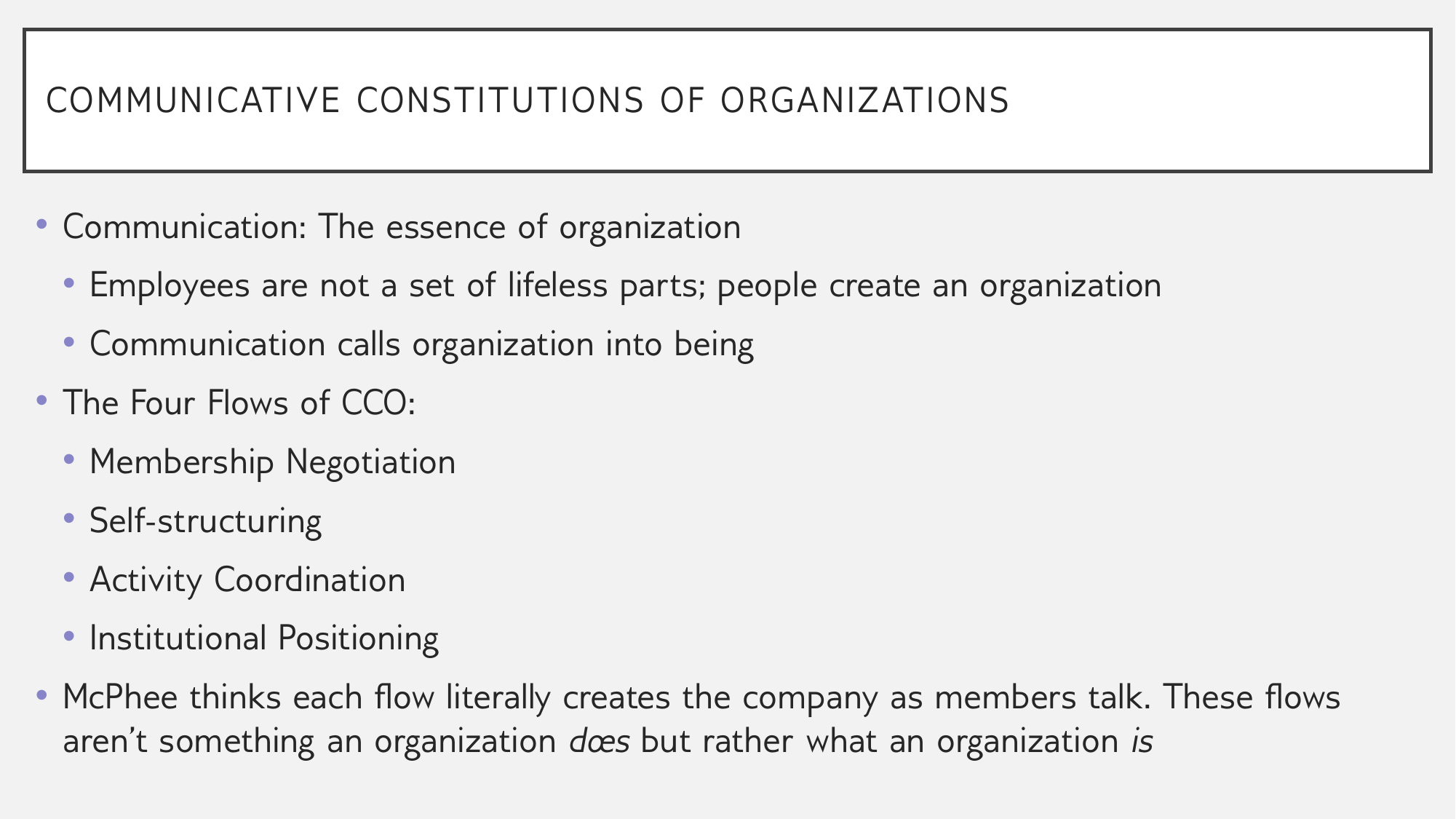

# Communicative Constitutions of Organizations
Communication: The essence of organization
Employees are not a set of lifeless parts; people create an organization
Communication calls organization into being
The Four Flows of CCO:
Membership Negotiation
Self-structuring
Activity Coordination
Institutional Positioning
McPhee thinks each flow literally creates the company as members talk. These flows aren’t something an organization does but rather what an organization is